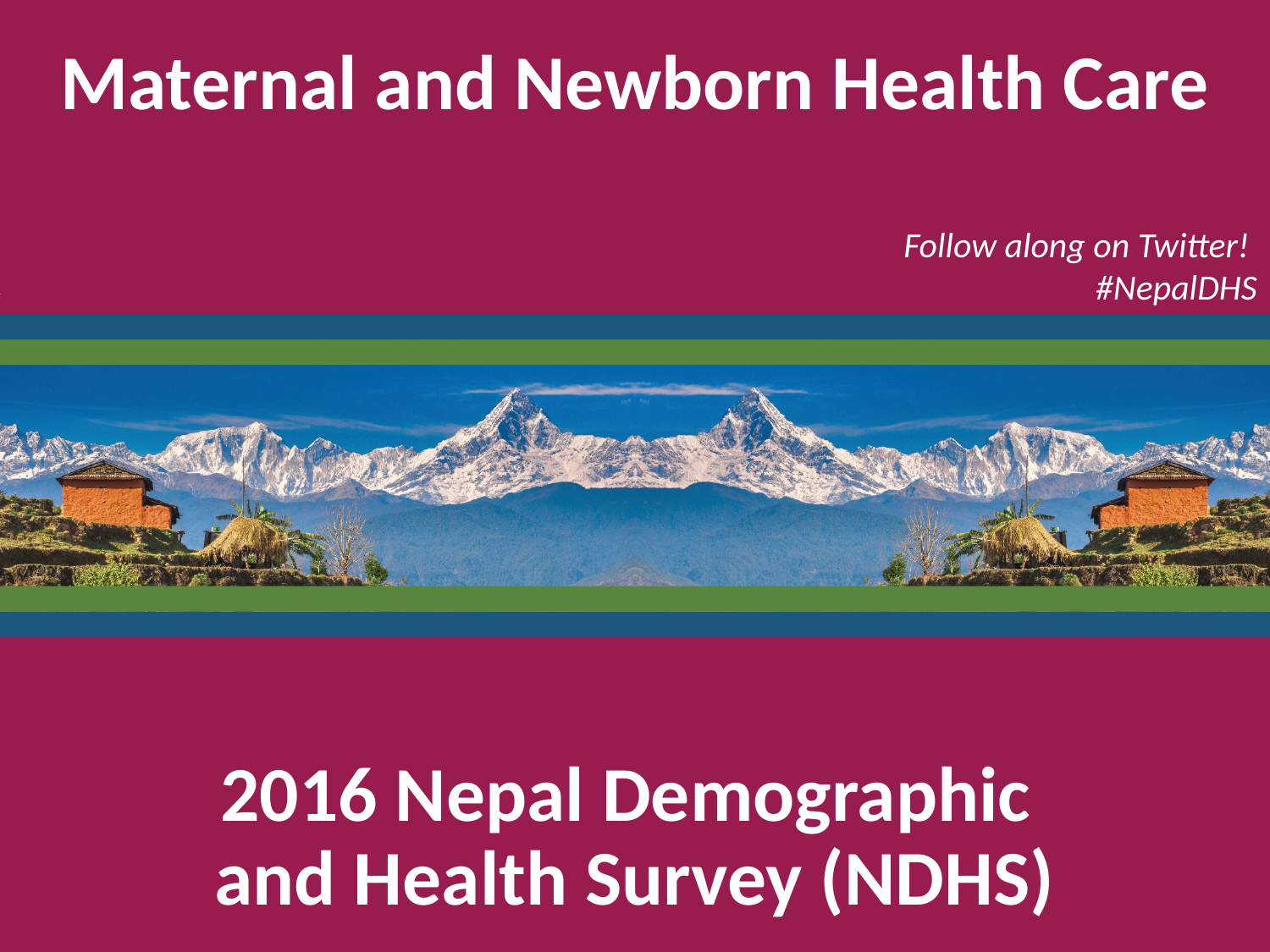

Maternal and Newborn Health Care
Follow along on Twitter!
#NepalDHS